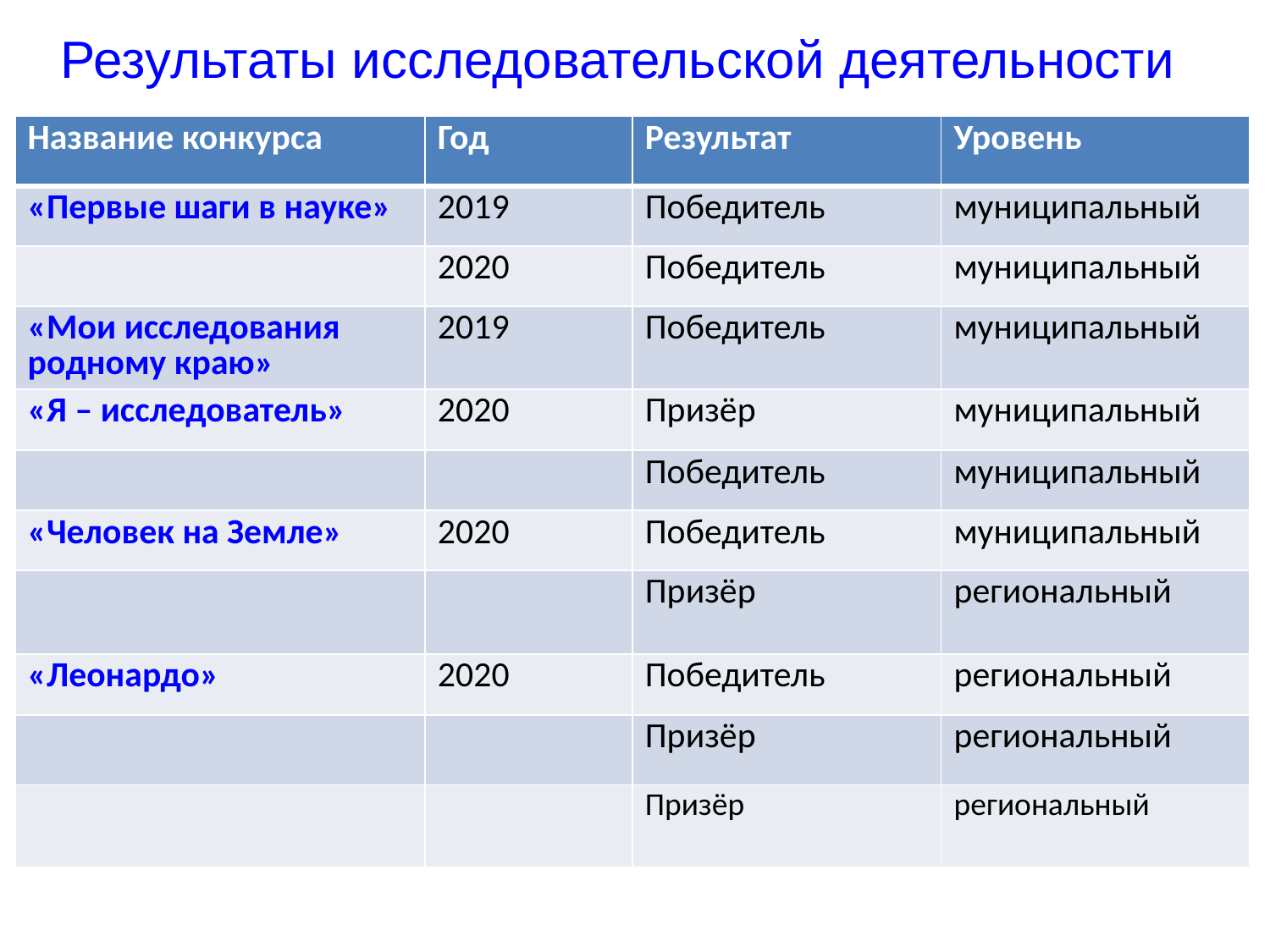

# Результаты исследовательской деятельности
| Название конкурса | Год | Результат | Уровень |
| --- | --- | --- | --- |
| «Первые шаги в науке» | 2019 | Победитель | муниципальный |
|  | 2020 | Победитель | муниципальный |
| «Мои исследования родному краю» | 2019 | Победитель | муниципальный |
| «Я – исследователь» | 2020 | Призёр | муниципальный |
|  |  | Победитель | муниципальный |
| «Человек на Земле» | 2020 | Победитель | муниципальный |
|  |  | Призёр | региональный |
| «Леонардо» | 2020 | Победитель | региональный |
|  |  | Призёр | региональный |
|  |  | Призёр | региональный |